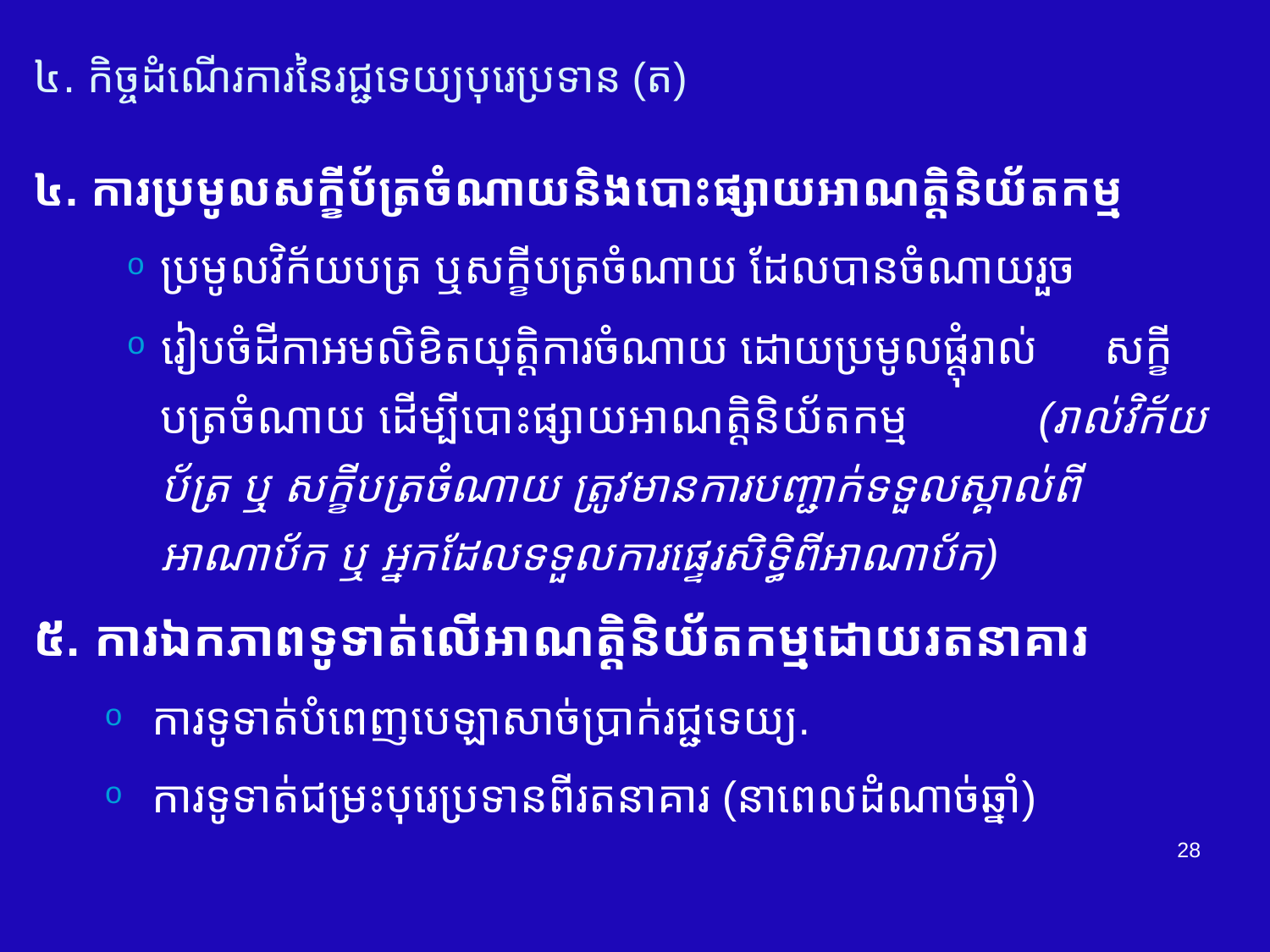

# ៤. កិច្ចដំណើរការនៃរជ្ជទេយ្យបុរេប្រទាន (ត)
៤. ការប្រមូល​សក្ខីប័ត្រ​ចំណាយ​និង​បោះផ្សាយ​អាណត្តិនិយ័តកម្ម​
​ប្រមូលវិក័យបត្រ ឬសក្ខីបត្រចំណាយ ដែលបាន​ចំណាយរួច
​​រៀបចំដីកាអមលិខិតយុត្តិការ​ចំណាយ​ ដោយ​ប្រមូល​ផ្តុំ​រាល់​      សក្ខីបត្រ​​ចំណាយ​ ដើម្បី​បោះផ្សាយ​អាណត្តិនិយ័តកម្ម​           (រាល់វិក័យប័ត្រ ឬ សក្ខីបត្រចំណាយ​ ត្រូវមាន​ការបញ្ជាក់ទទួលស្គាល់​ពីអាណាប័ក ឬ អ្នកដែលទទួលការ​ផ្ទេរសិទ្ធិពីអាណាប័ក)
៥. ការឯកភាពទូទាត់លើអាណត្តិនិយ័តកម្មដោយរតនាគារ​​
ការ​ទូទាត់​បំពេញបេឡាសាច់ប្រាក់​រជ្ជទេយ្យ.
ការ​ទូទាត់​ជម្រះ​បុរេប្រទានពីរតនាគារ​ (នាពេលដំណាច់ឆ្នាំ)
28